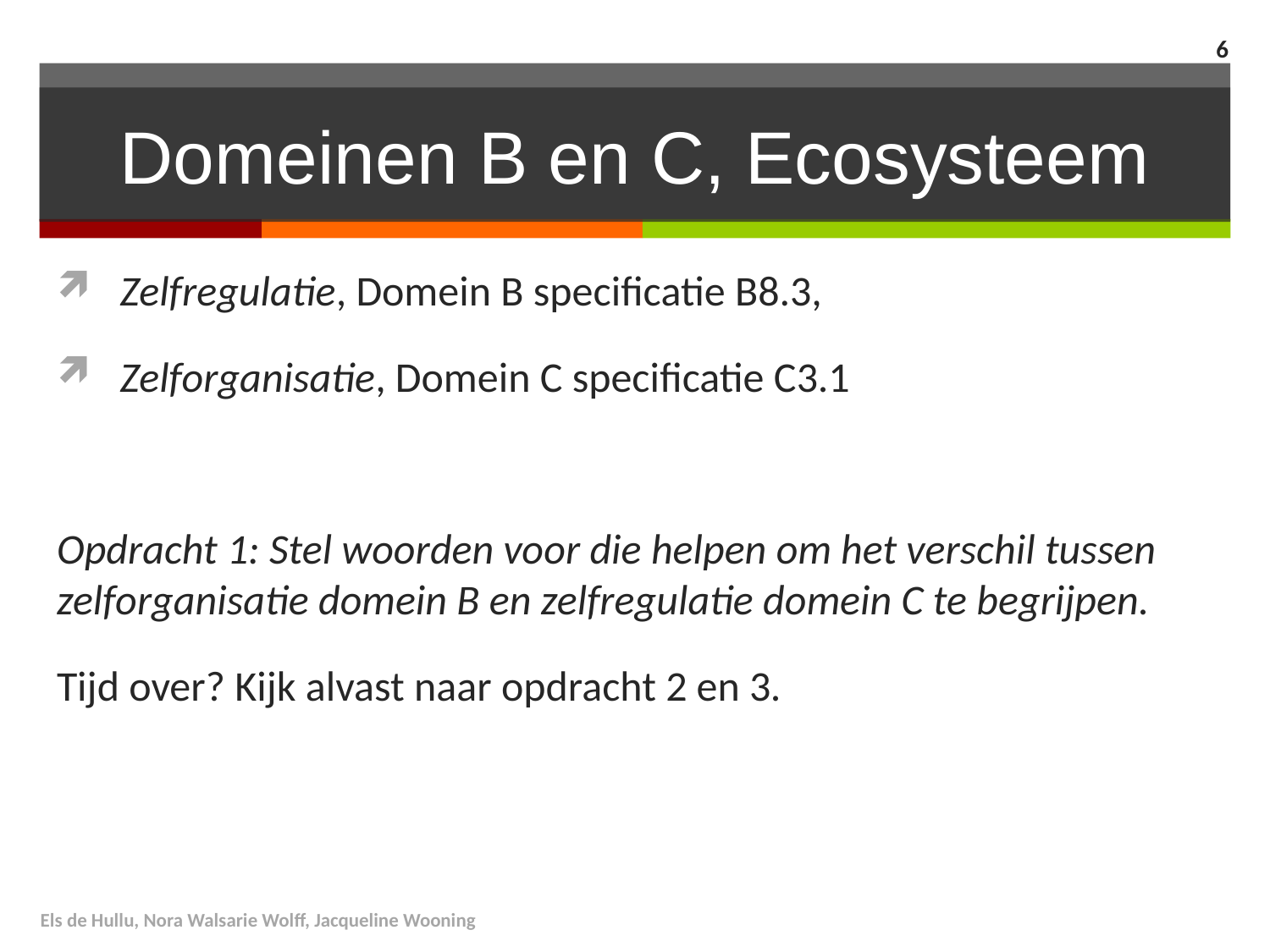

6
# Domeinen B en C, Ecosysteem
Zelfregulatie, Domein B specificatie B8.3,
Zelforganisatie, Domein C specificatie C3.1

Opdracht 1: Stel woorden voor die helpen om het verschil tussen zelforganisatie domein B en zelfregulatie domein C te begrijpen.
Tijd over? Kijk alvast naar opdracht 2 en 3.
Els de Hullu, Nora Walsarie Wolff, Jacqueline Wooning